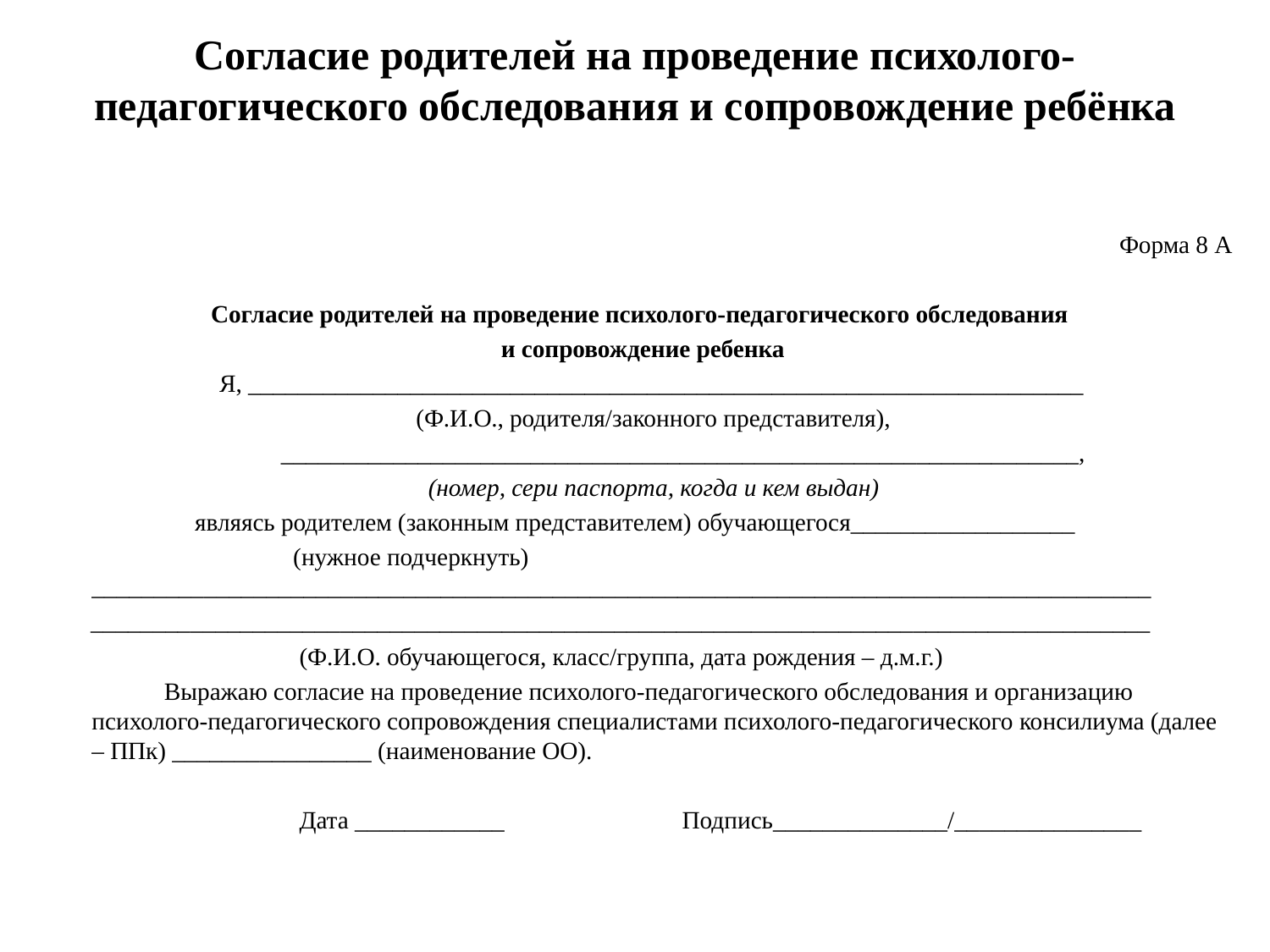

# Согласие родителей на проведение психолого-педагогического обследования и сопровождение ребёнка
Форма 8 А

Согласие родителей на проведение психолого-педагогического обследования
 и сопровождение ребенка
                            Я, ___________________________________________________________________
                                                            (Ф.И.О., родителя/законного представителя),
                                      ________________________________________________________________,
                                                              (номер, сери паспорта, когда и кем выдан)
                        являясь родителем (законным представителем) обучающегося__________________
                                        (нужное подчеркнуть)                          _____________________________________________________________________________________
       _____________________________________________________________________________________
                                         (Ф.И.О. обучающегося, класс/группа, дата рождения – д.м.г.)
                   Выражаю согласие на проведение психолого-педагогического обследования и организацию психолого-педагогического сопровождения специалистами психолого-педагогического консилиума (далее – ППк) ________________ (наименование ОО).

                                         Дата ____________                             Подпись______________/_______________